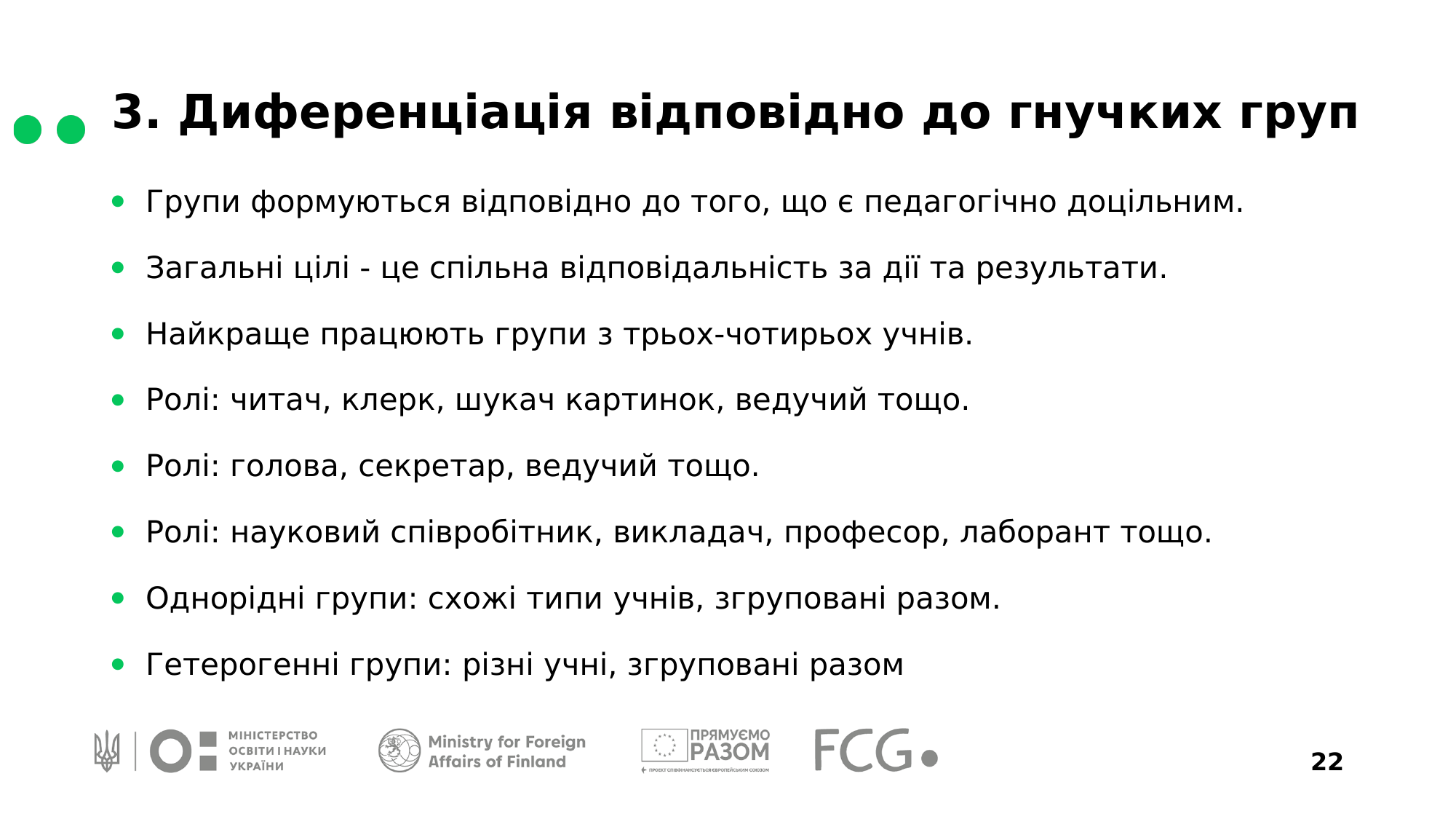

3. Диференціація відповідно до гнучких груп
Групи формуються відповідно до того, що є педагогічно доцільним.
Загальні цілі - це спільна відповідальність за дії та результати.
Найкраще працюють групи з трьох-чотирьох учнів.
Ролі: читач, клерк, шукач картинок, ведучий тощо.
Ролі: голова, секретар, ведучий тощо.
Ролі: науковий співробітник, викладач, професор, лаборант тощо.
Однорідні групи: схожі типи учнів, згруповані разом.
Гетерогенні групи: різні учні, згруповані разом
22